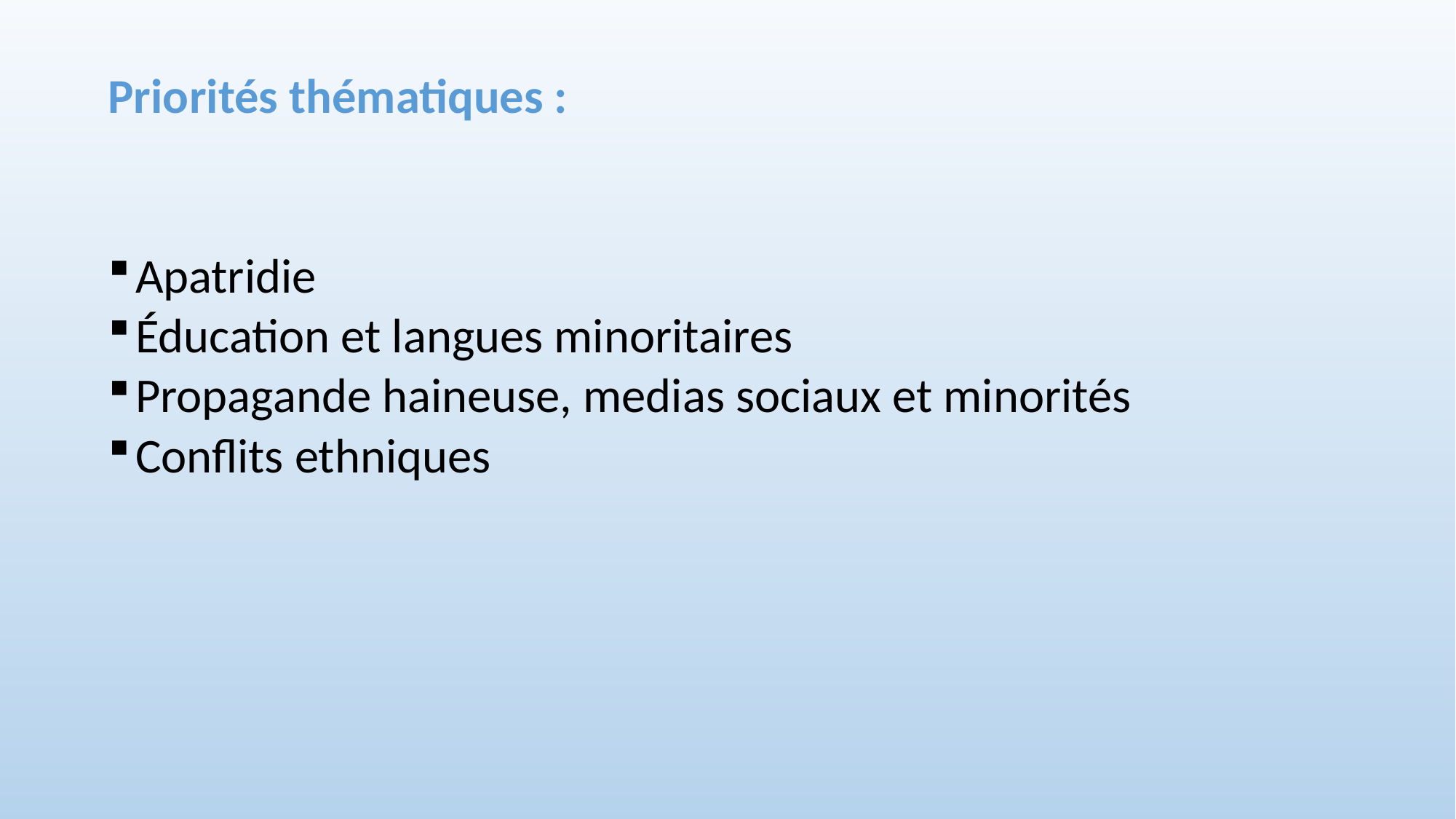

Priorités thématiques :

Apatridie
Éducation et langues minoritaires
Propagande haineuse, medias sociaux et minorités
Conflits ethniques